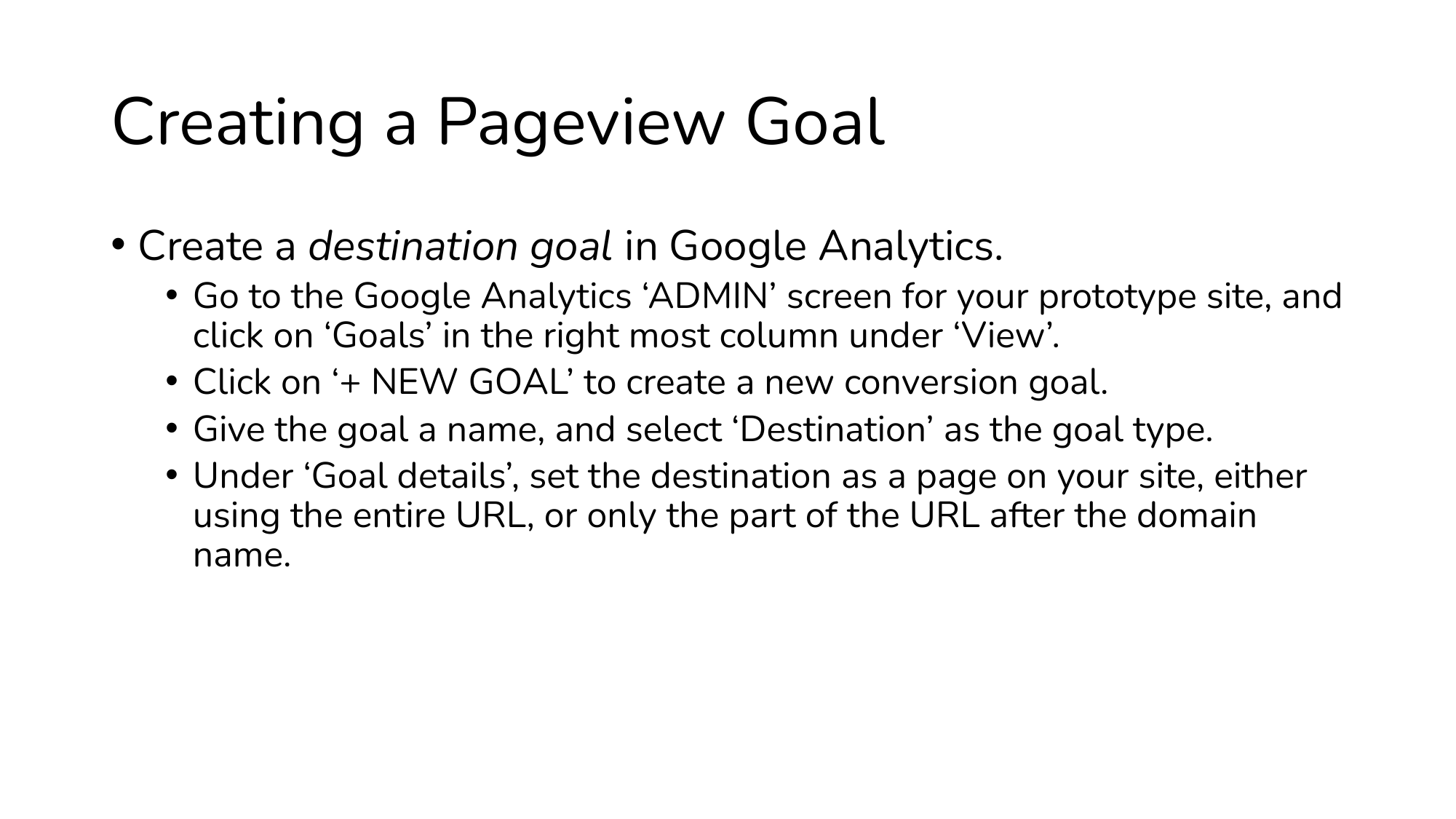

# Creating a Pageview Goal
Create a destination goal in Google Analytics.
Go to the Google Analytics ‘ADMIN’ screen for your prototype site, and click on ‘Goals’ in the right most column under ‘View’.
Click on ‘+ NEW GOAL’ to create a new conversion goal.
Give the goal a name, and select ‘Destination’ as the goal type.
Under ‘Goal details’, set the destination as a page on your site, either using the entire URL, or only the part of the URL after the domain name.